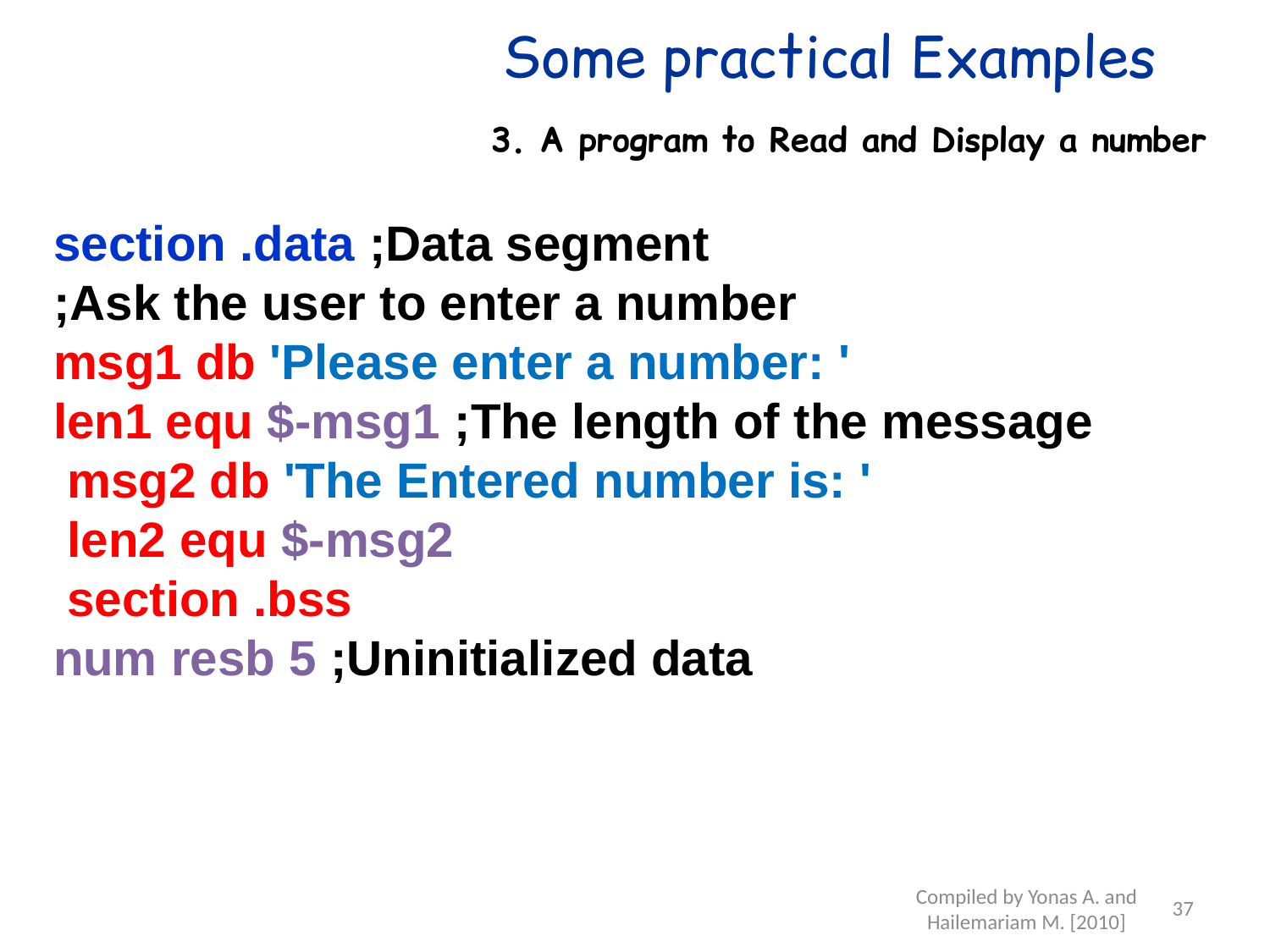

# Some practical Examples
3. A program to Read and Display a number
section .data ;Data segment
;Ask the user to enter a number
msg1 db 'Please enter a number: '
len1 equ $-msg1 ;The length of the message
 msg2 db 'The Entered number is: '
 len2 equ $-msg2
 section .bss
num resb 5 ;Uninitialized data
37
Compiled by Yonas A. and Hailemariam M. [2010]